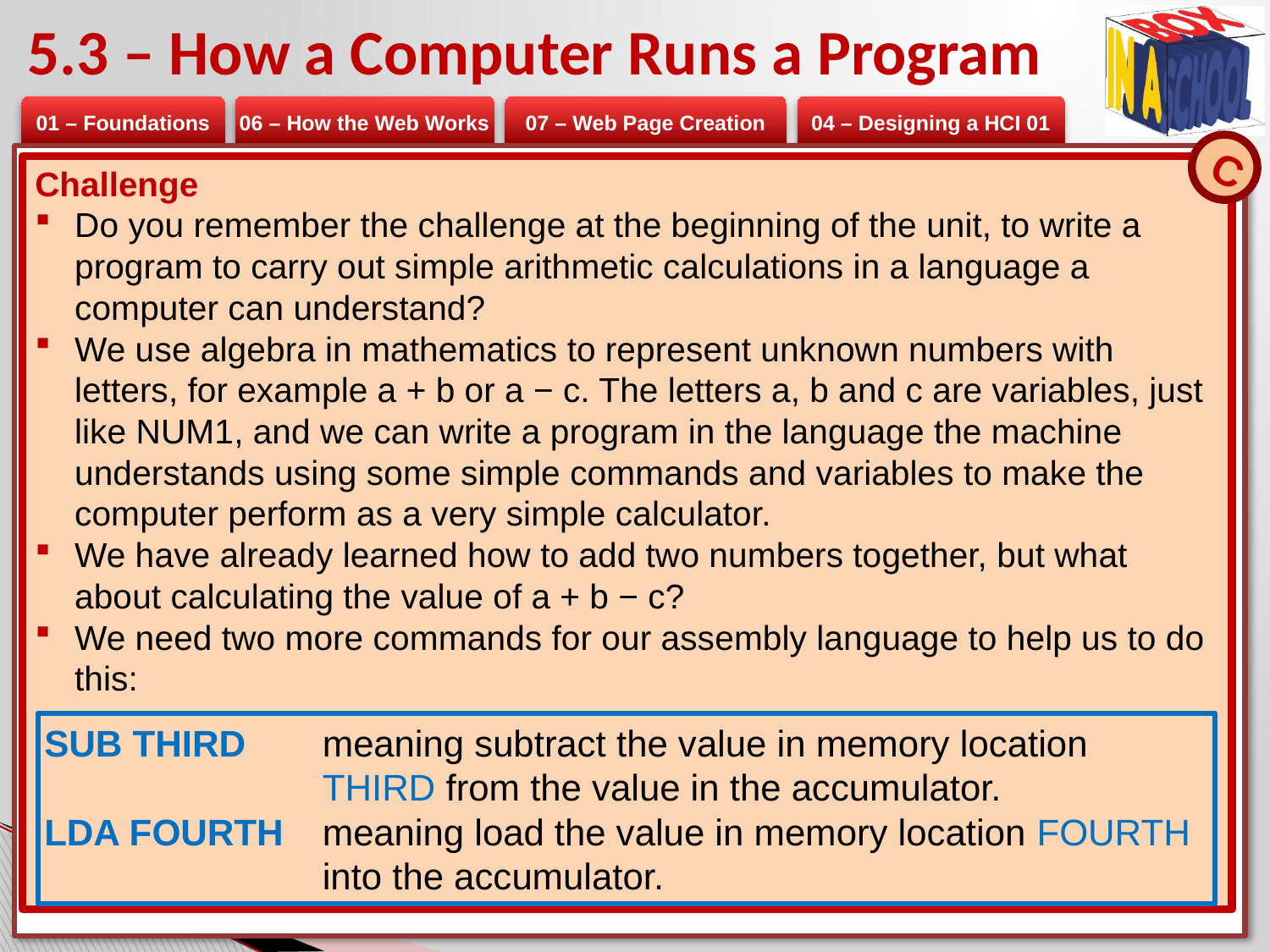

# 5.3 – How a Computer Runs a Program
C
Challenge
Do you remember the challenge at the beginning of the unit, to write a program to carry out simple arithmetic calculations in a language a computer can understand?
We use algebra in mathematics to represent unknown numbers with letters, for example a + b or a − c. The letters a, b and c are variables, just like NUM1, and we can write a program in the language the machine understands using some simple commands and variables to make the computer perform as a very simple calculator.
We have already learned how to add two numbers together, but what about calculating the value of a + b − c?
We need two more commands for our assembly language to help us to do this:

SUB THIRD 	meaning subtract the value in memory location THIRD from the value in the accumulator.
LDA FOURTH 	meaning load the value in memory location FOURTH into the accumulator.